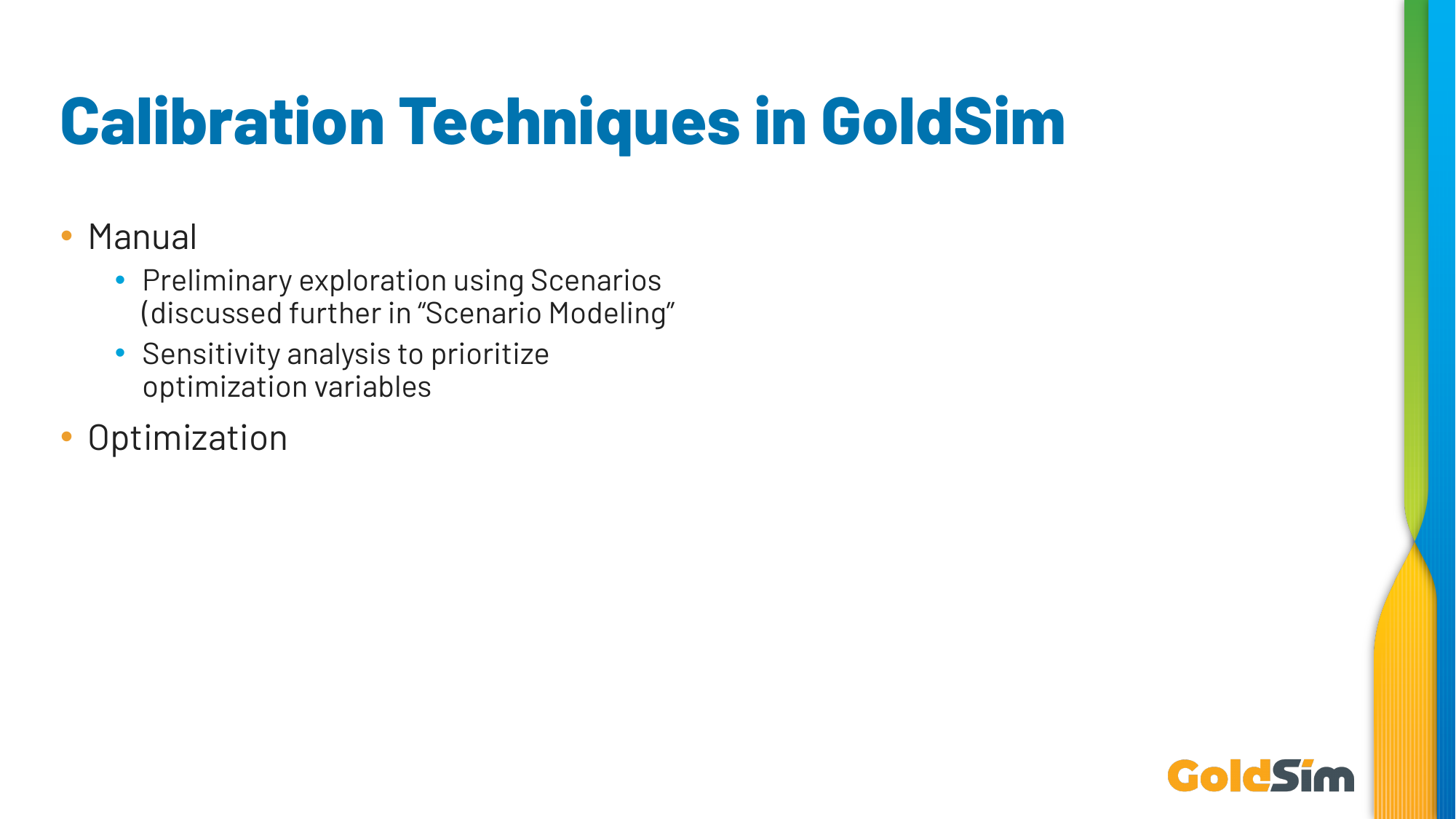

# Calibration Techniques in GoldSim
Manual
Preliminary exploration using Scenarios (discussed further in “Scenario Modeling”
Sensitivity analysis to prioritize optimization variables
Optimization